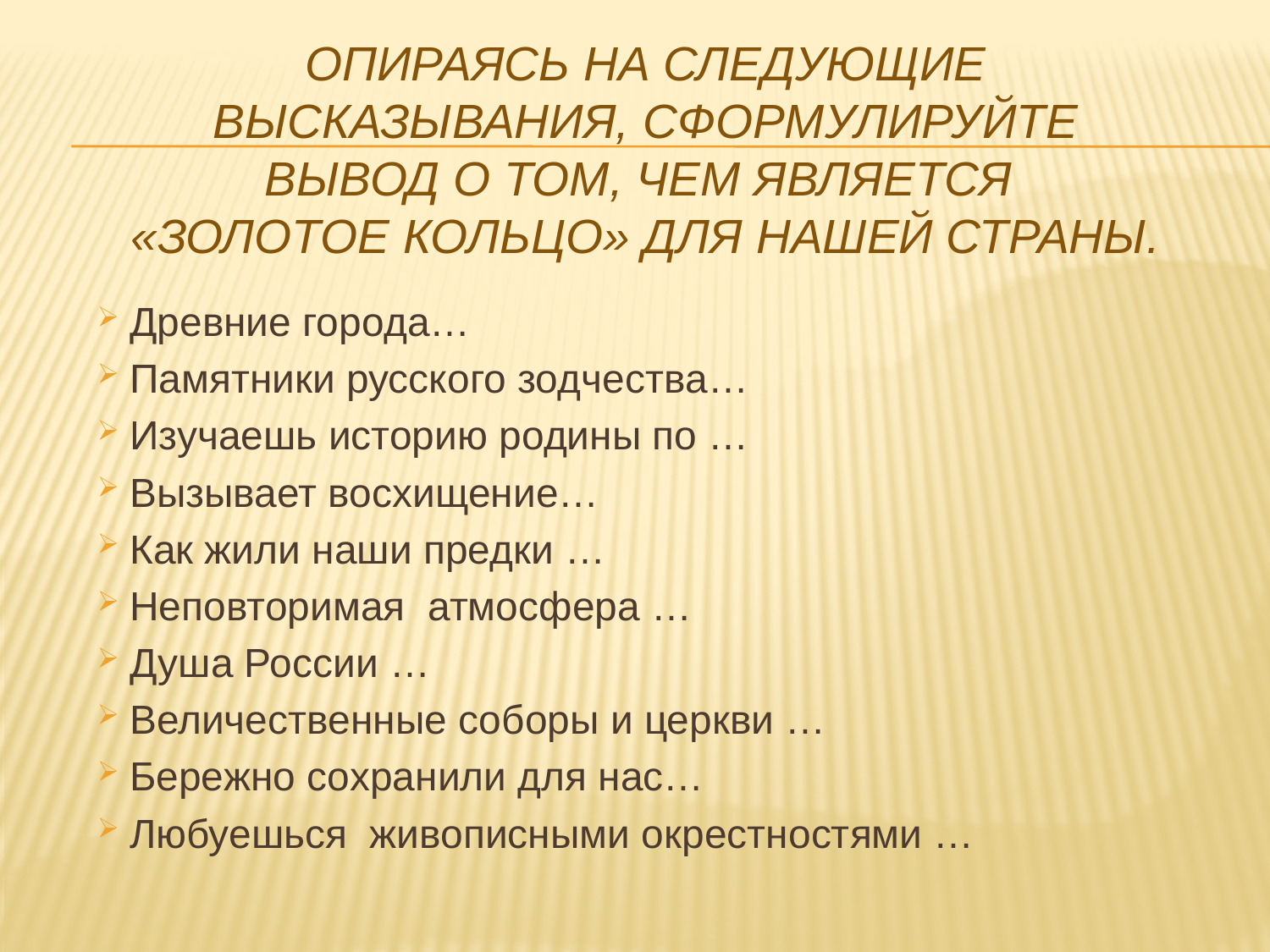

# Опираясь на следующие высказывания, сформулируйте вывод о том, чем является «Золотое кольцо» для нашей страны.

Древние города…
Памятники русского зодчества…
Изучаешь историю родины по …
Вызывает восхищение…
Как жили наши предки …
Неповторимая  атмосфера …
Душа России …
Величественные соборы и церкви …
Бережно сохранили для нас…
Любуешься  живописными окрестностями …